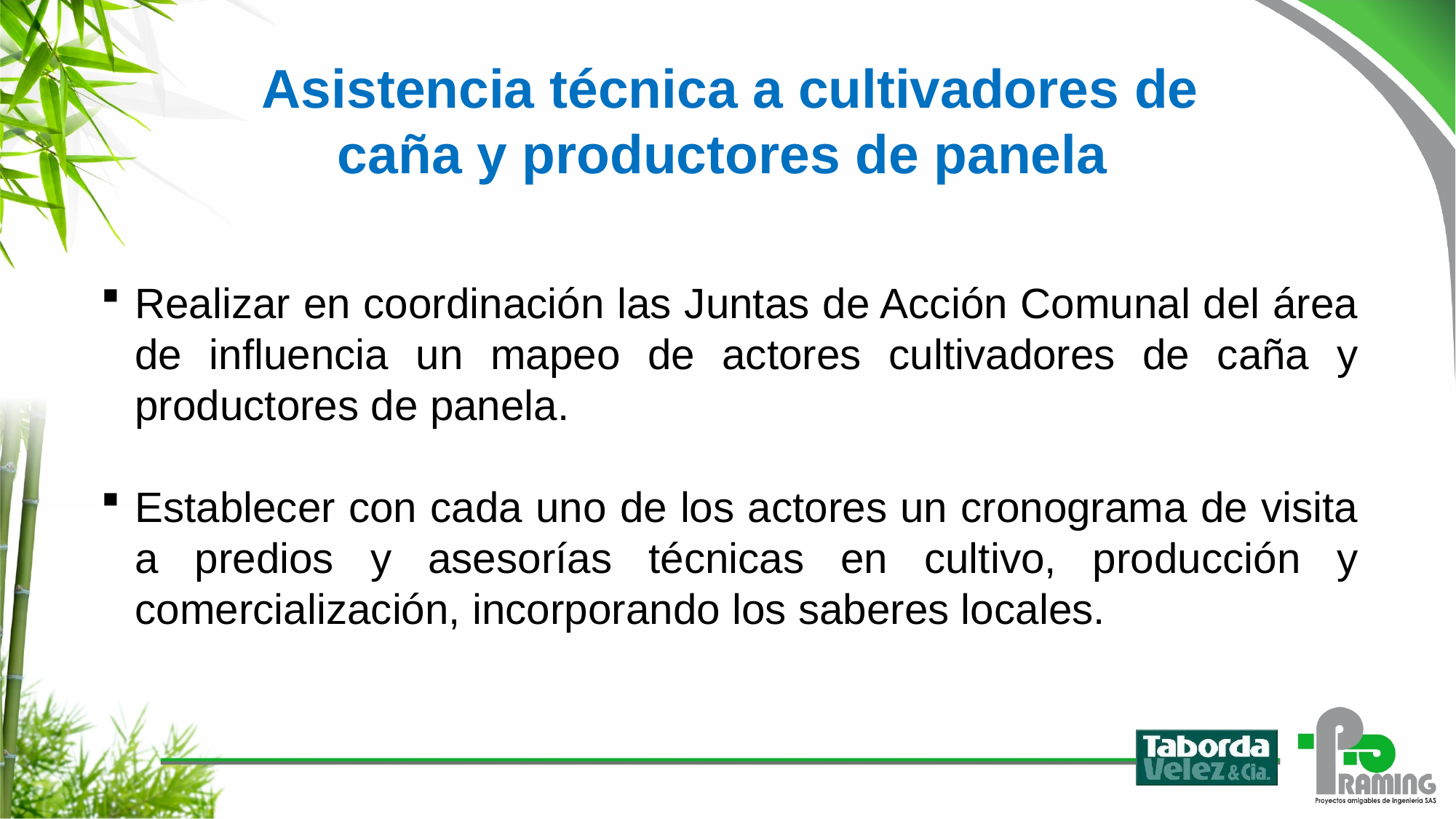

Asistencia técnica a cultivadores de caña y productores de panela
Realizar en coordinación las Juntas de Acción Comunal del área de influencia un mapeo de actores cultivadores de caña y productores de panela.

Establecer con cada uno de los actores un cronograma de visita a predios y asesorías técnicas en cultivo, producción y comercialización, incorporando los saberes locales.